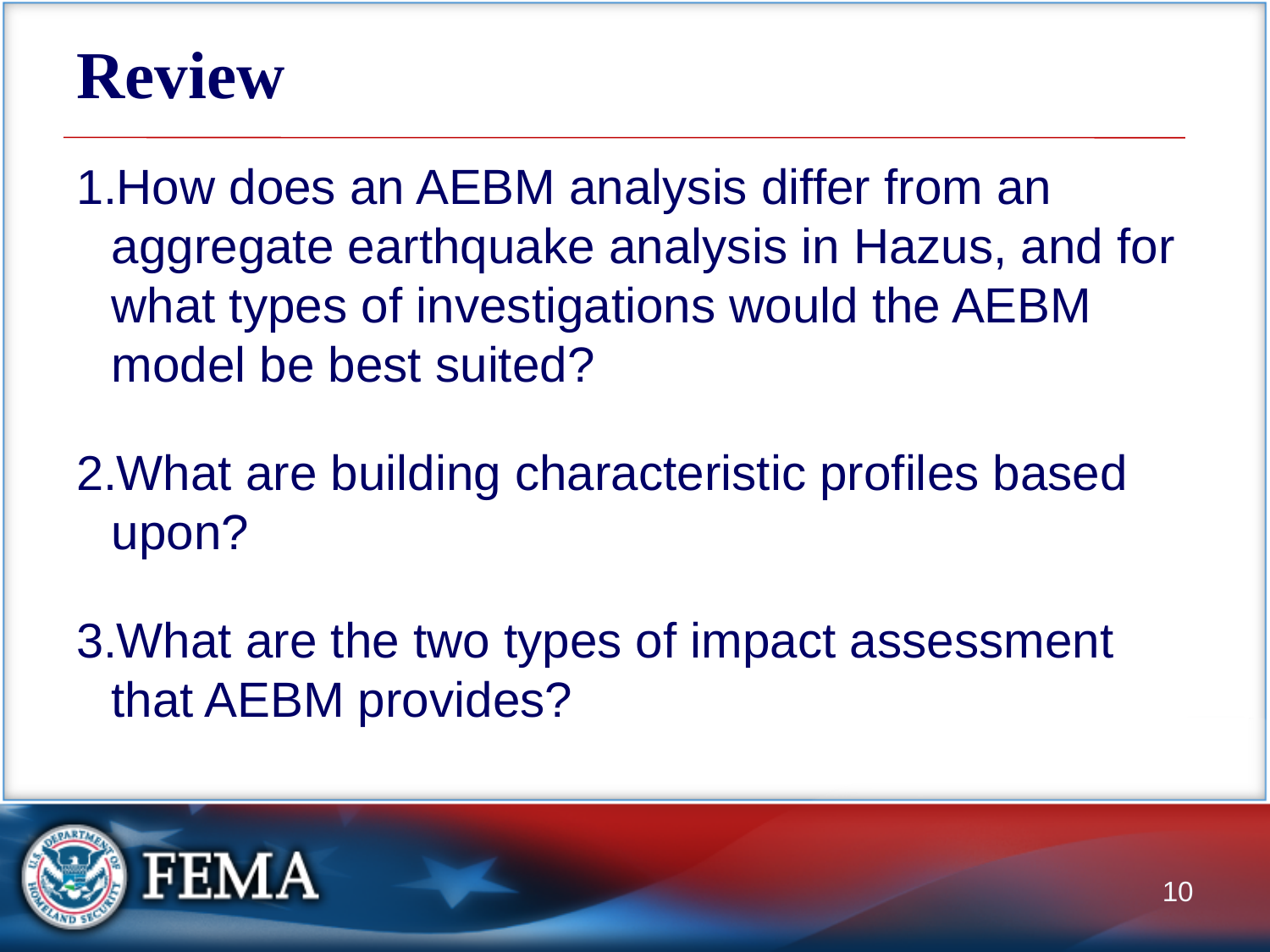

# Review
How does an AEBM analysis differ from an aggregate earthquake analysis in Hazus, and for what types of investigations would the AEBM model be best suited?
What are building characteristic profiles based upon?
What are the two types of impact assessment that AEBM provides?

10